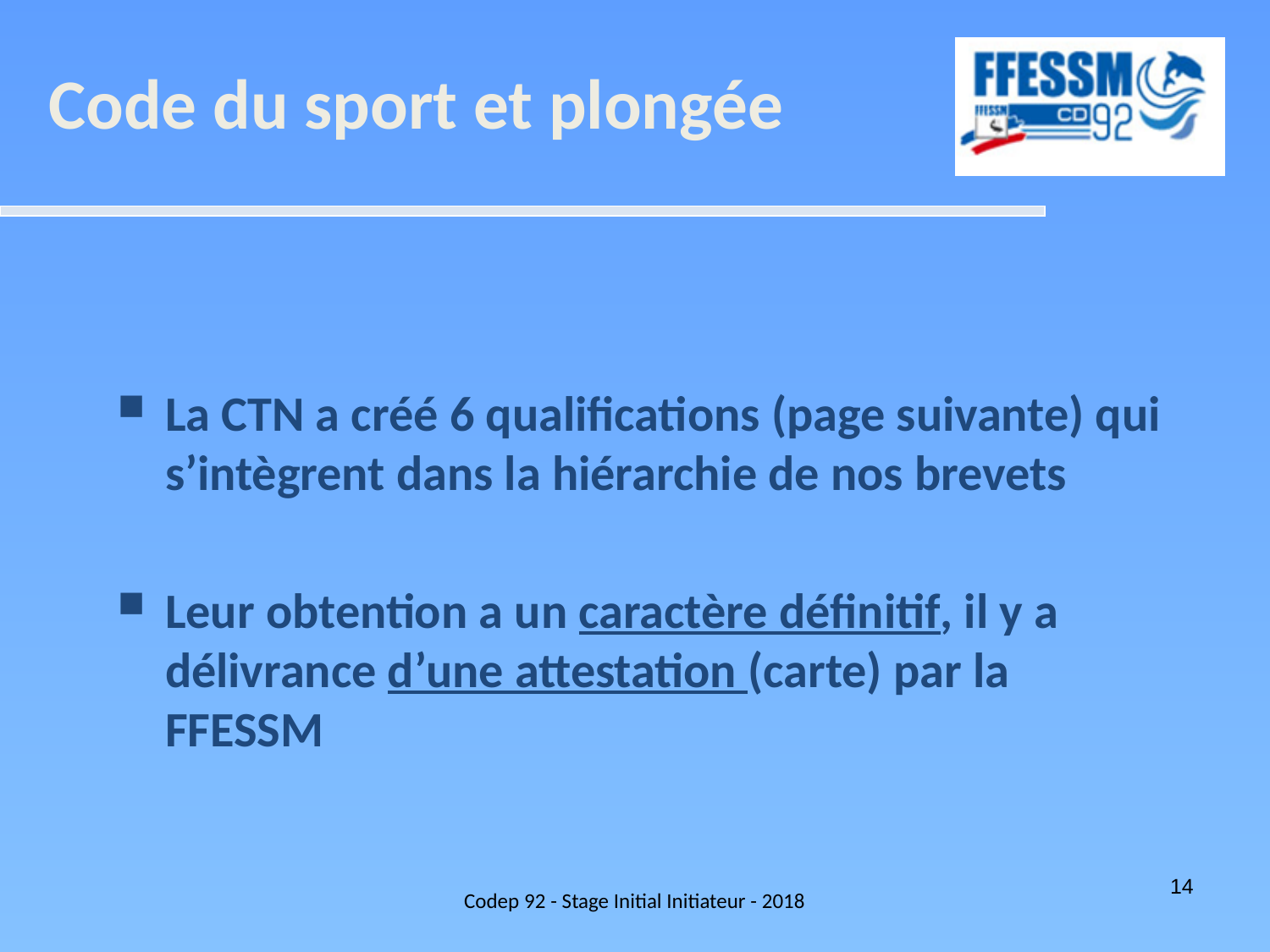

Code du sport et plongée
La CTN a créé 6 qualifications (page suivante) qui s’intègrent dans la hiérarchie de nos brevets

Leur obtention a un caractère définitif, il y a délivrance d’une attestation (carte) par la FFESSM
Codep 92 - Stage Initial Initiateur - 2018
14